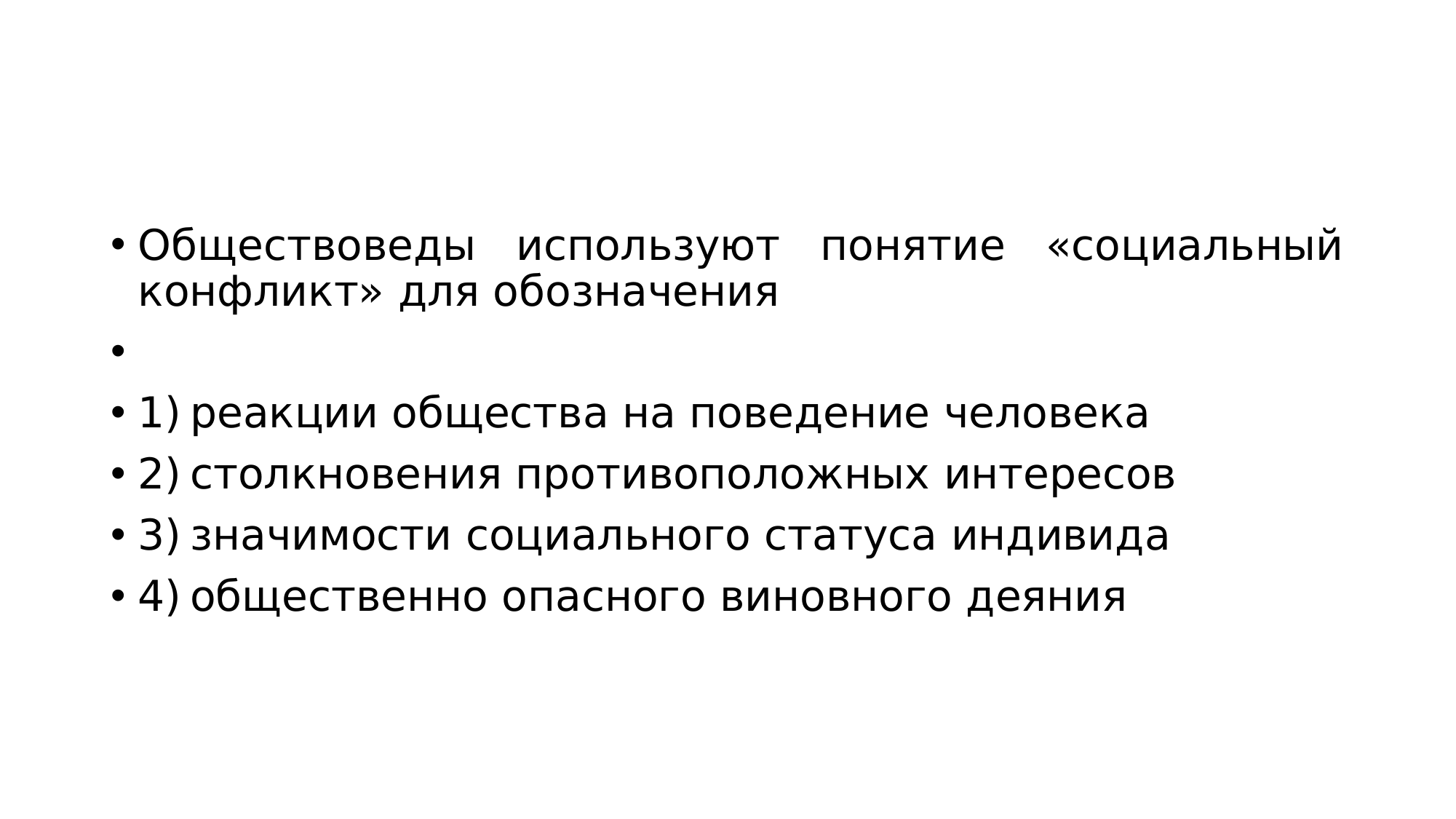

#
Обществоведы используют понятие «социальный конфликт» для обозначения

1) реакции общества на поведение человека
2) столкновения противоположных интересов
3) значимости социального статуса индивида
4) общественно опасного виновного деяния